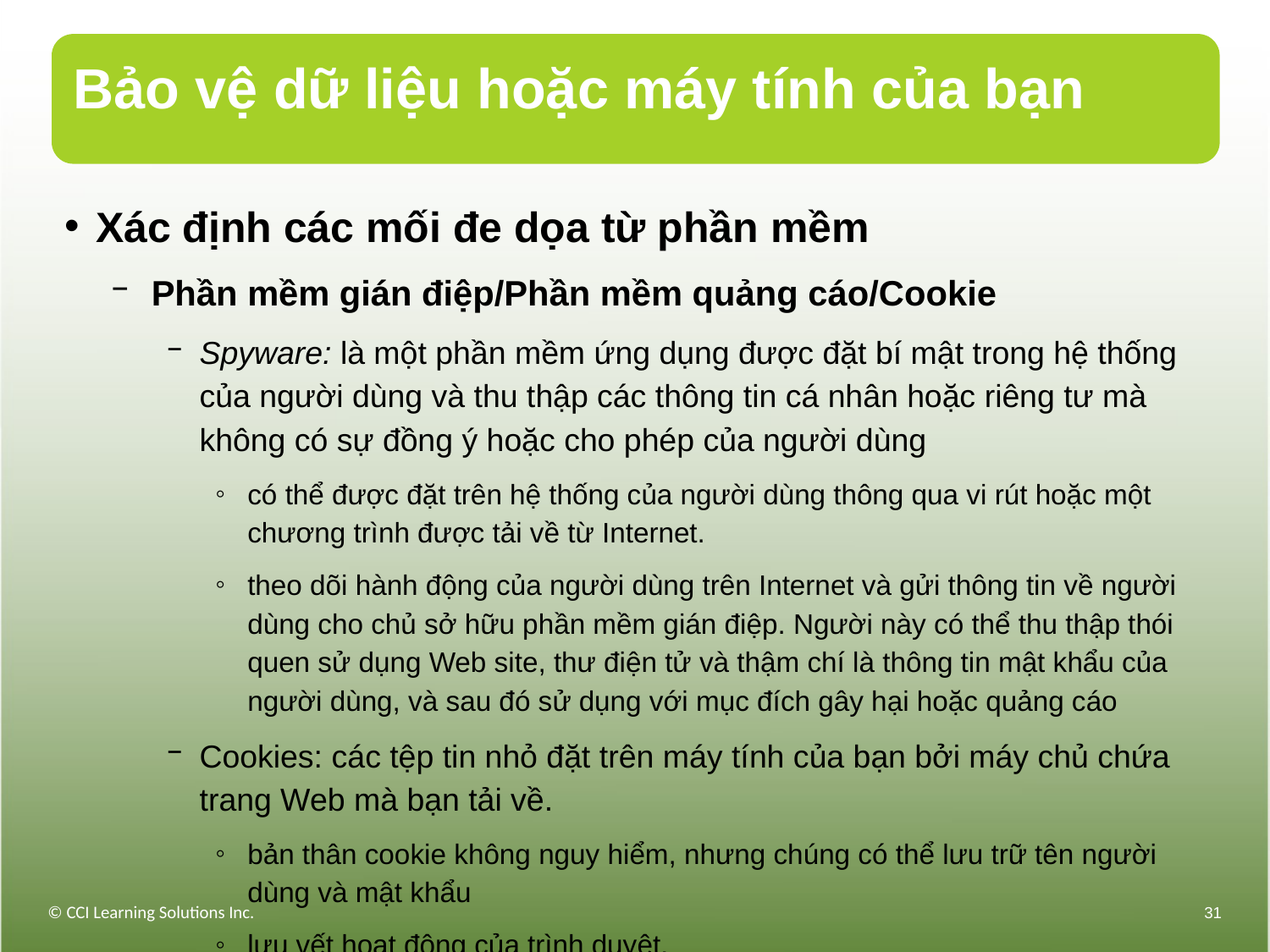

# Bảo vệ dữ liệu hoặc máy tính của bạn
Xác định các mối đe dọa từ phần mềm
Phần mềm gián điệp/Phần mềm quảng cáo/Cookie
Spyware: là một phần mềm ứng dụng được đặt bí mật trong hệ thống của người dùng và thu thập các thông tin cá nhân hoặc riêng tư mà không có sự đồng ý hoặc cho phép của người dùng
có thể được đặt trên hệ thống của người dùng thông qua vi rút hoặc một chương trình được tải về từ Internet.
theo dõi hành động của người dùng trên Internet và gửi thông tin về người dùng cho chủ sở hữu phần mềm gián điệp. Người này có thể thu thập thói quen sử dụng Web site, thư điện tử và thậm chí là thông tin mật khẩu của người dùng, và sau đó sử dụng với mục đích gây hại hoặc quảng cáo
Cookies: các tệp tin nhỏ đặt trên máy tính của bạn bởi máy chủ chứa trang Web mà bạn tải về.
bản thân cookie không nguy hiểm, nhưng chúng có thể lưu trữ tên người dùng và mật khẩu
lưu vết hoạt động của trình duyệt,
© CCI Learning Solutions Inc.
31